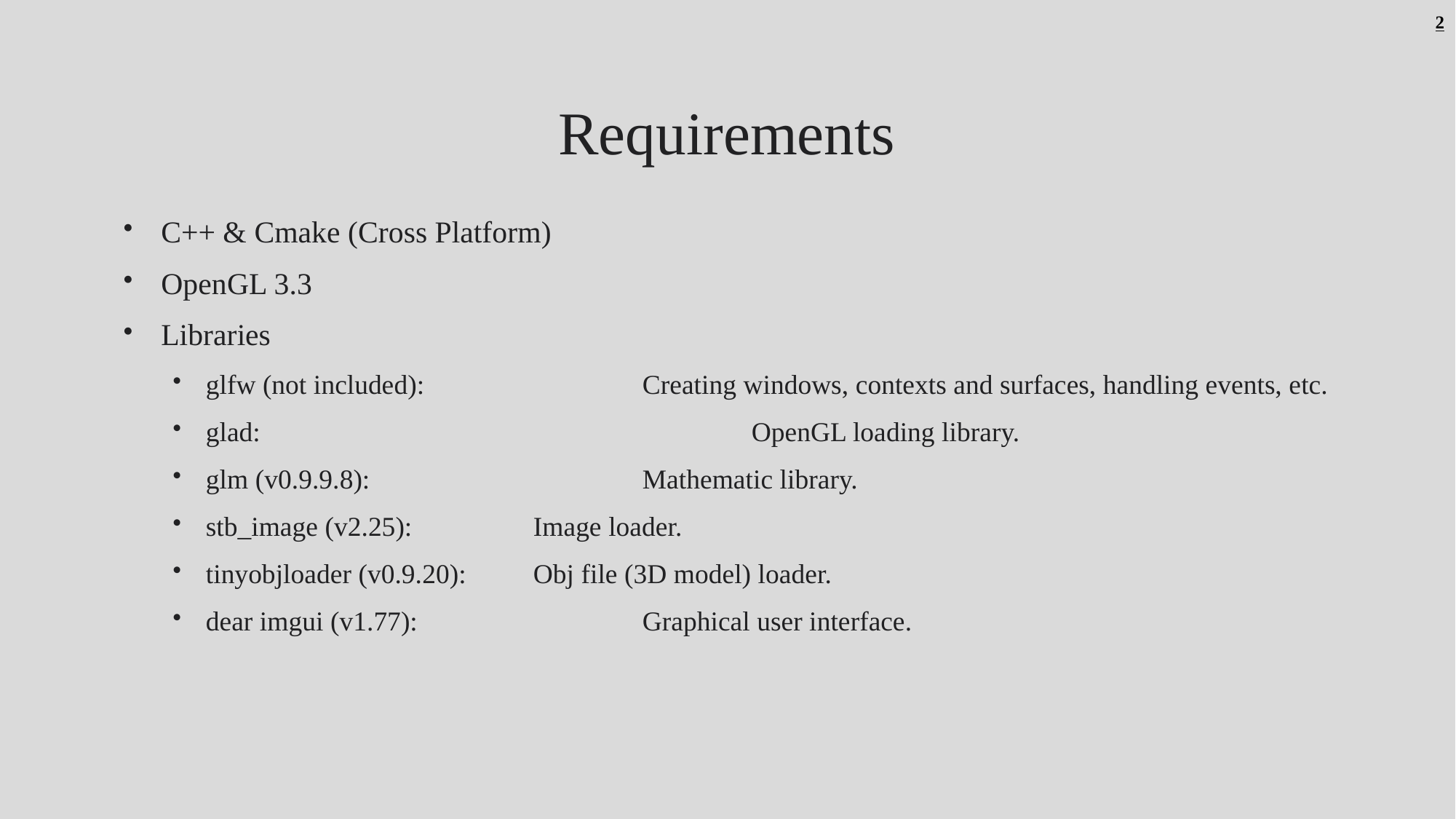

2
# Requirements
C++ & Cmake (Cross Platform)
OpenGL 3.3
Libraries
glfw (not included): 		Creating windows, contexts and surfaces, handling events, etc.
glad: 					OpenGL loading library.
glm (v0.9.9.8): 			Mathematic library.
stb_image (v2.25): 		Image loader.
tinyobjloader (v0.9.20): 	Obj file (3D model) loader.
dear imgui (v1.77): 		Graphical user interface.